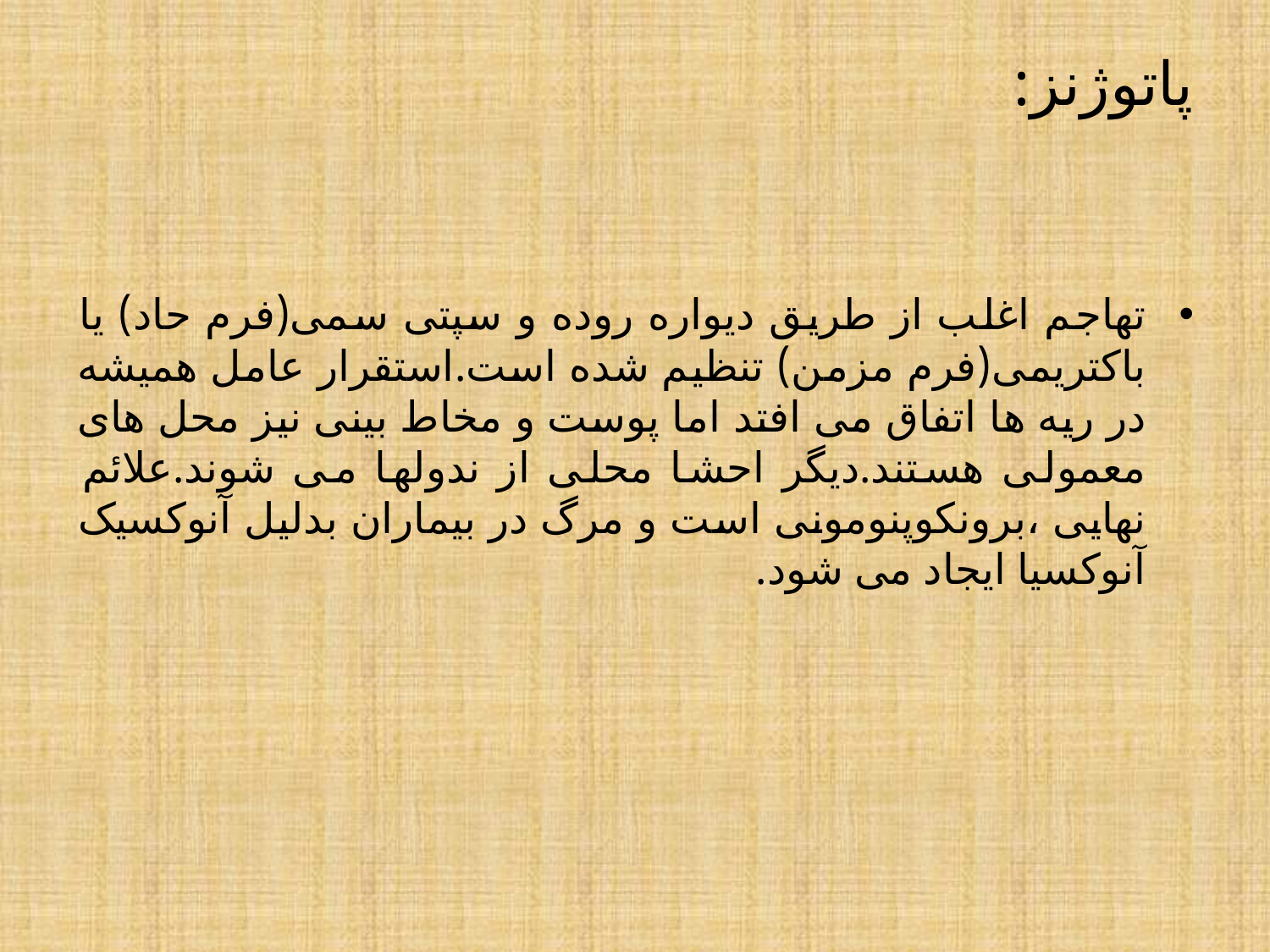

# پاتوژنز:

تهاجم اغلب از طریق دیواره روده و سپتی سمی(فرم حاد) یا باکتریمی(فرم مزمن) تنظیم شده است.استقرار عامل همیشه در ریه ها اتفاق می افتد اما پوست و مخاط بینی نیز محل های معمولی هستند.دیگر احشا محلی از ندولها می شوند.علائم نهایی ،برونکوپنومونی است و مرگ در بیماران بدلیل آنوکسیک آنوکسیا ایجاد می شود.